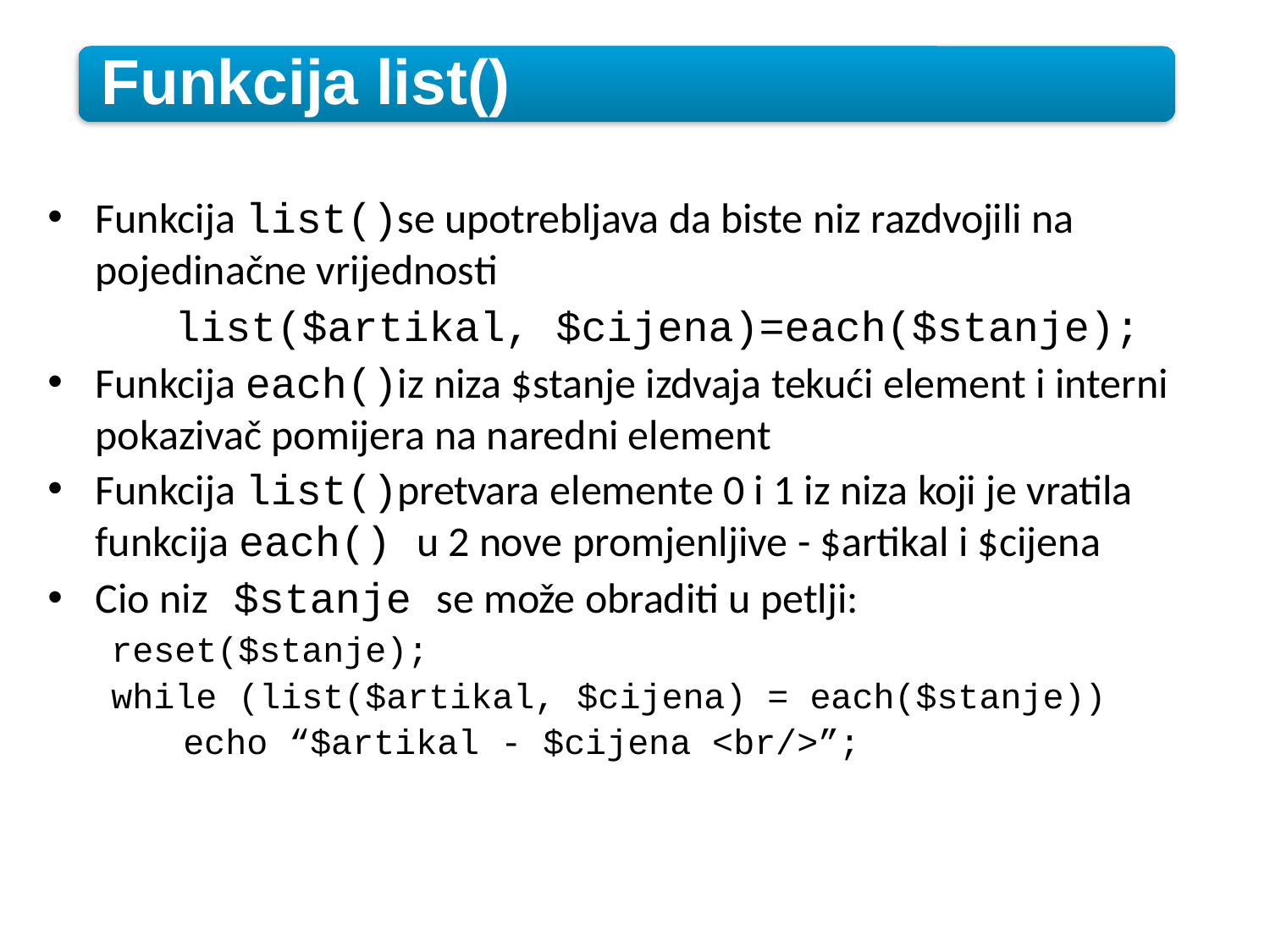

Funkcija list()
Funkcija list()se upotrebljava da biste niz razdvojili na pojedinačne vrijednosti
	list($artikal, $cijena)=each($stanje);
Funkcija each()iz niza $stanje izdvaja tekući element i interni pokazivač pomijera na naredni element
Funkcija list()pretvara elemente 0 i 1 iz niza koji je vratila funkcija each() u 2 nove promjenljive - $artikal i $cijena
Cio niz $stanje se može obraditi u petlji:
reset($stanje);
while (list($artikal, $cijena) = each($stanje))
echo “$artikal - $cijena <br/>”;
8